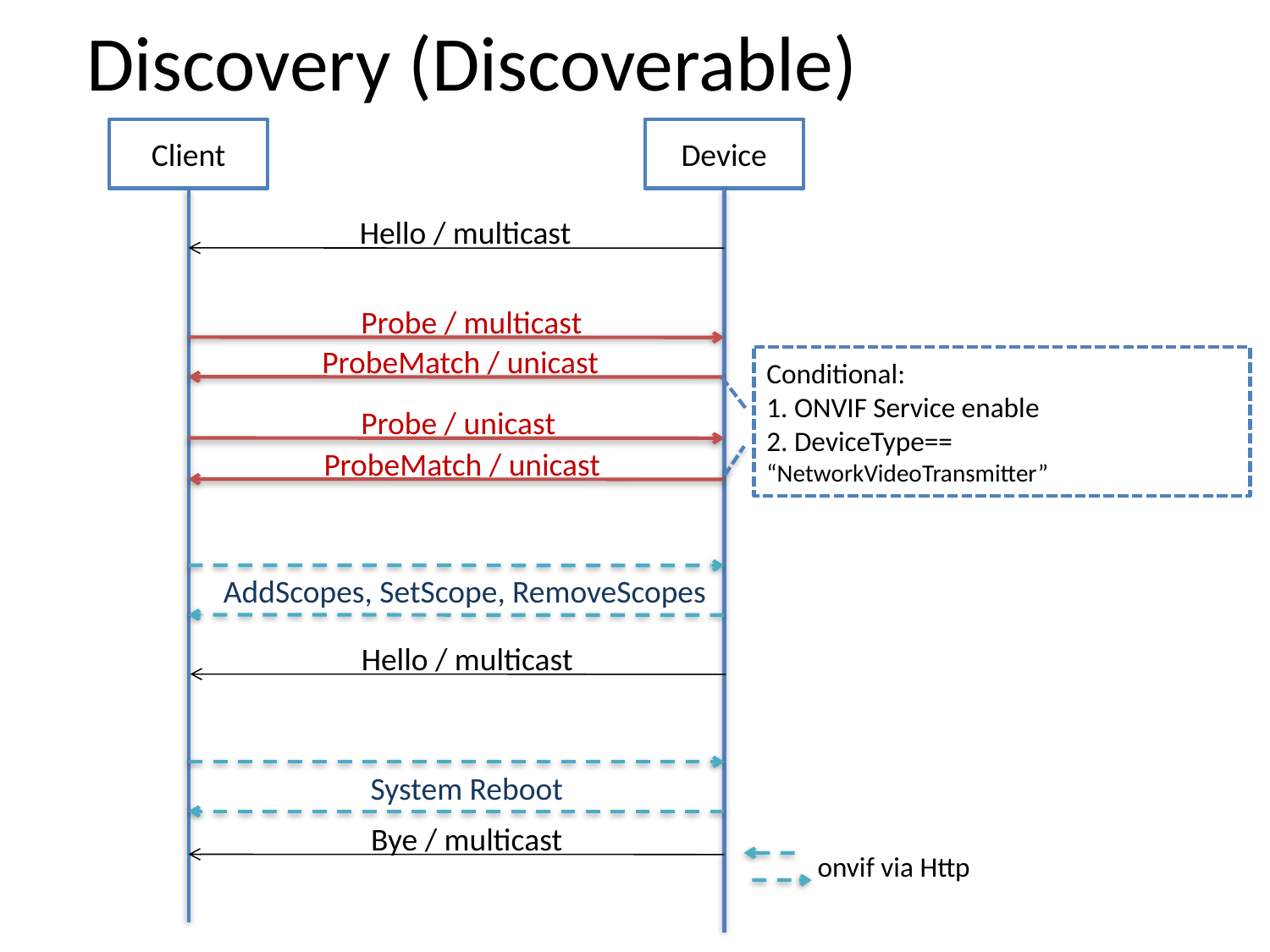

# Discovery (Discoverable)
Client
Device
Hello / multicast
Probe / multicast
ProbeMatch / unicast
Conditional:
1. ONVIF Service enable
2. DeviceType== “NetworkVideoTransmitter”
Probe / unicast
ProbeMatch / unicast
AddScopes, SetScope, RemoveScopes
Hello / multicast
System Reboot
Bye / multicast
onvif via Http